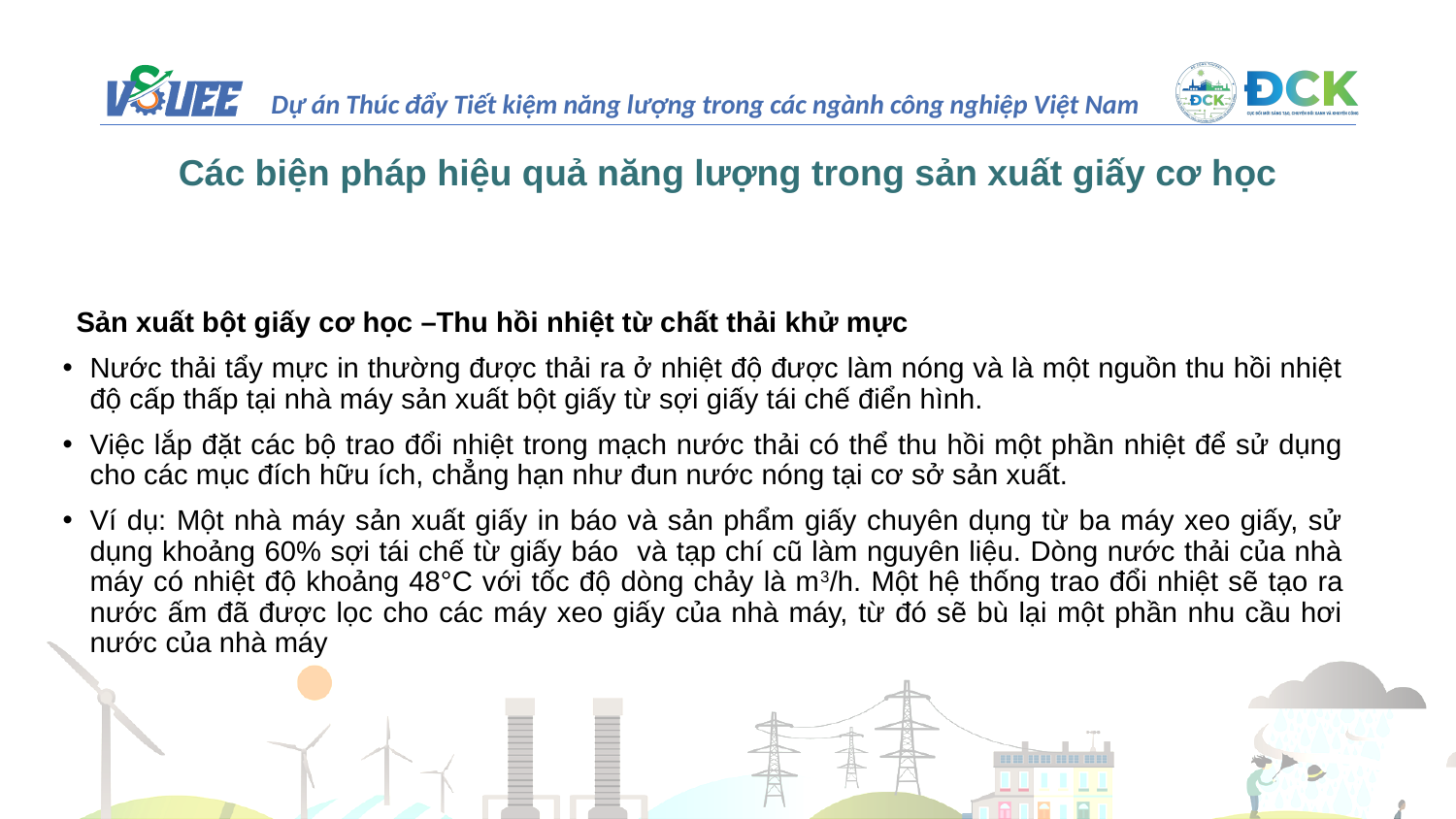

# Các biện pháp hiệu quả năng lượng trong sản xuất giấy cơ học
Sản xuất bột giấy cơ học –Thu hồi nhiệt từ chất thải khử mực
Nước thải tẩy mực in thường được thải ra ở nhiệt độ được làm nóng và là một nguồn thu hồi nhiệt độ cấp thấp tại nhà máy sản xuất bột giấy từ sợi giấy tái chế điển hình.
Việc lắp đặt các bộ trao đổi nhiệt trong mạch nước thải có thể thu hồi một phần nhiệt để sử dụng cho các mục đích hữu ích, chẳng hạn như đun nước nóng tại cơ sở sản xuất.
Ví dụ: Một nhà máy sản xuất giấy in báo và sản phẩm giấy chuyên dụng từ ba máy xeo giấy, sử dụng khoảng 60% sợi tái chế từ giấy báo  và tạp chí cũ làm nguyên liệu. Dòng nước thải của nhà máy có nhiệt độ khoảng 48°C với tốc độ dòng chảy là m3/h. Một hệ thống trao đổi nhiệt sẽ tạo ra nước ấm đã được lọc cho các máy xeo giấy của nhà máy, từ đó sẽ bù lại một phần nhu cầu hơi nước của nhà máy